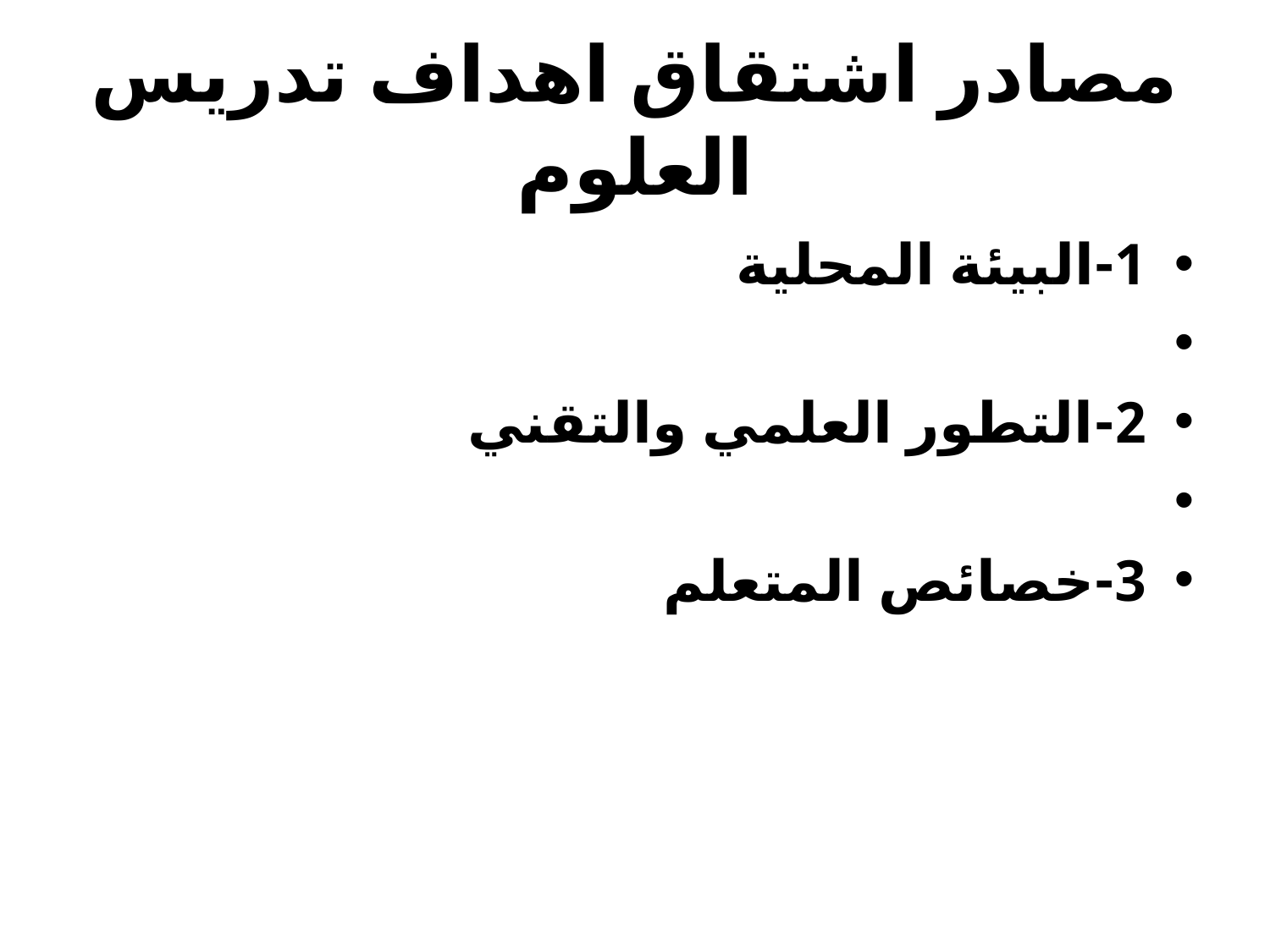

# مصادر اشتقاق اهداف تدريس العلوم
1-البيئة المحلية

2-التطور العلمي والتقني

3-خصائص المتعلم